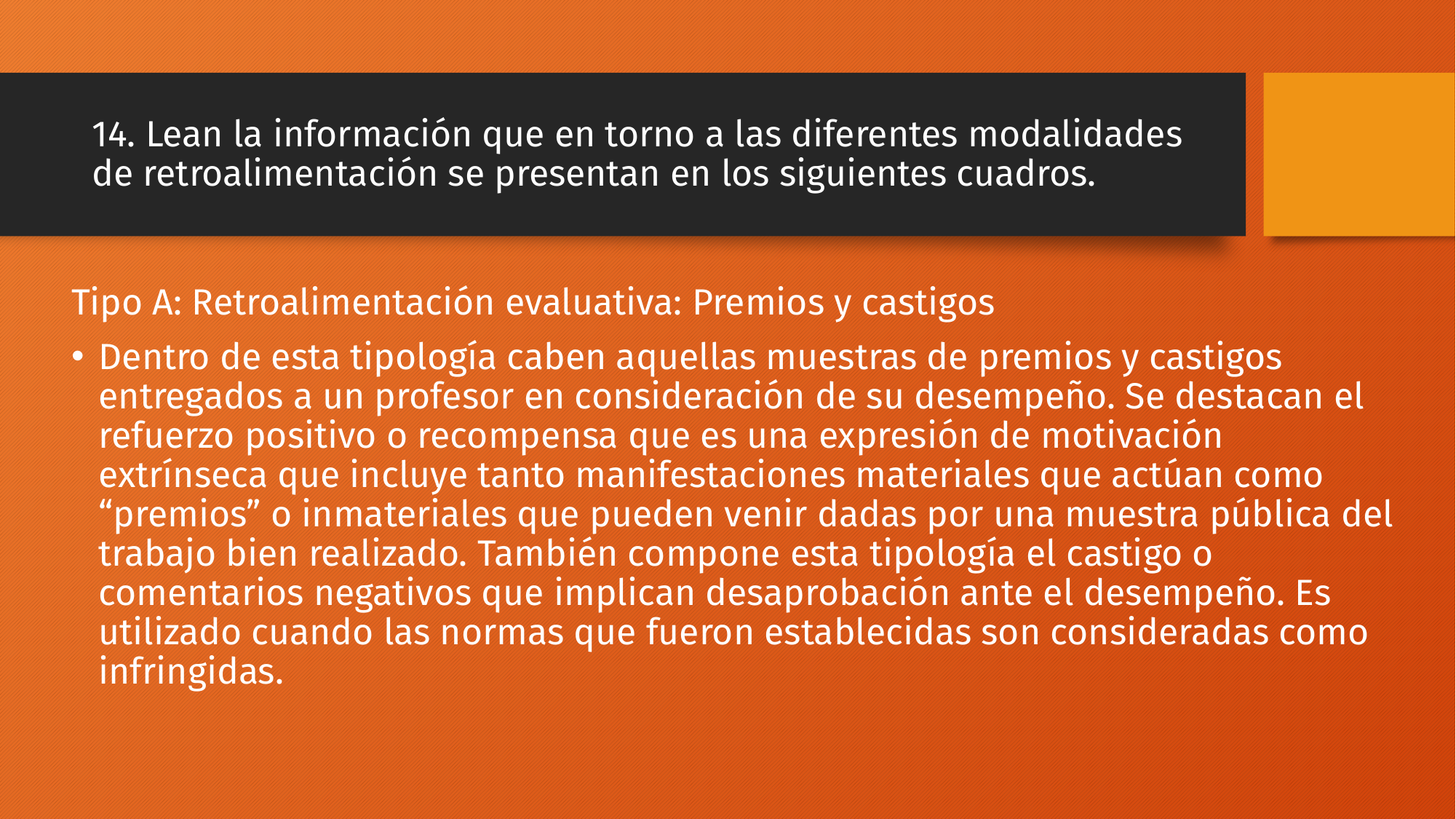

# 14. Lean la información que en torno a las diferentes modalidades de retroalimentación se presentan en los siguientes cuadros.
Tipo A: Retroalimentación evaluativa: Premios y castigos
Dentro de esta tipología caben aquellas muestras de premios y castigos entregados a un profesor en consideración de su desempeño. Se destacan el refuerzo positivo o recompensa que es una expresión de motivación extrínseca que incluye tanto manifestaciones materiales que actúan como “premios” o inmateriales que pueden venir dadas por una muestra pública del trabajo bien realizado. También compone esta tipología el castigo o comentarios negativos que implican desaprobación ante el desempeño. Es utilizado cuando las normas que fueron establecidas son consideradas como infringidas.